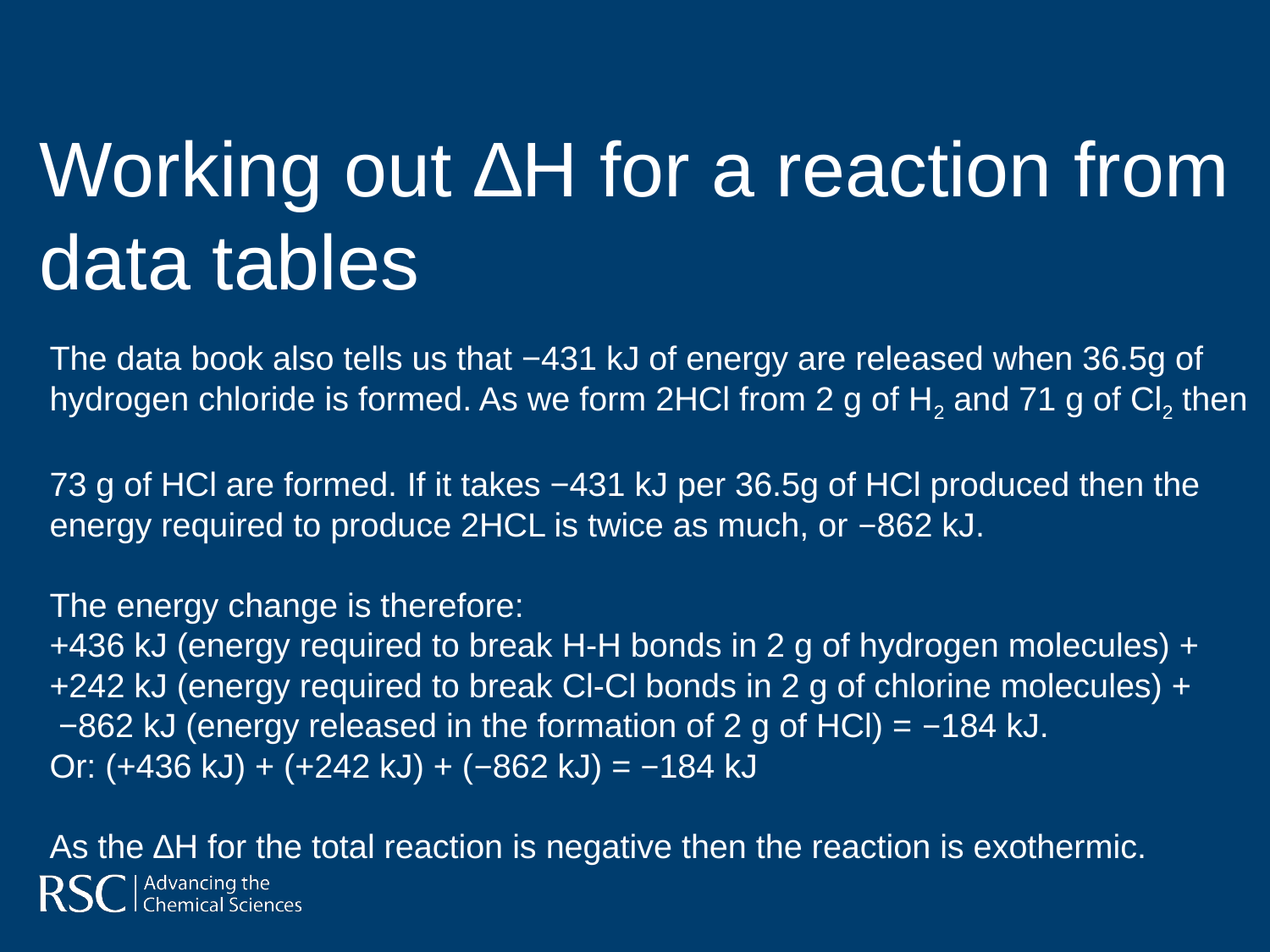

Working out ∆H for a reaction from data tables
The data book also tells us that −431 kJ of energy are released when 36.5g of hydrogen chloride is formed. As we form 2HCl from 2 g of H2 and 71 g of Cl2 then
73 g of HCl are formed. If it takes −431 kJ per 36.5g of HCl produced then the energy required to produce 2HCL is twice as much, or −862 kJ.

The energy change is therefore:
+436 kJ (energy required to break H-H bonds in 2 g of hydrogen molecules) +
+242 kJ (energy required to break Cl-Cl bonds in 2 g of chlorine molecules) +
 −862 kJ (energy released in the formation of 2 g of HCl) = −184 kJ.
Or: (+436 kJ) + (+242 kJ) + (−862 kJ) = −184 kJ

As the ∆H for the total reaction is negative then the reaction is exothermic.